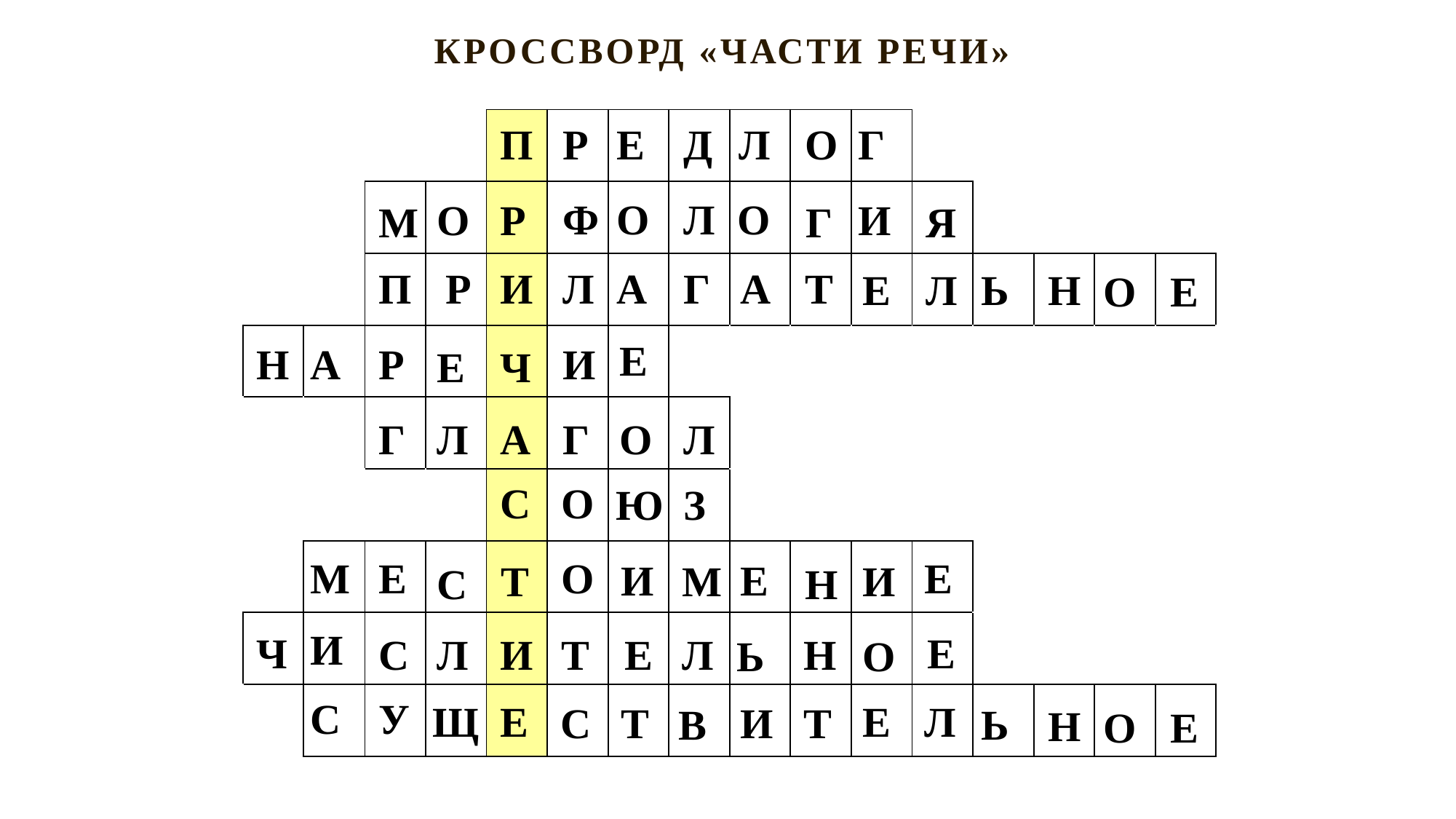

Кроссворд «Части речи»
|  |  |  |  |  |  |  |  |  |  |  |  |  |  |  |  |
| --- | --- | --- | --- | --- | --- | --- | --- | --- | --- | --- | --- | --- | --- | --- | --- |
|  |  |  |  |  |  |  |  |  |  |  |  |  |  |  |  |
|  |  |  |  |  |  |  |  |  |  |  |  |  |  |  |  |
|  |  |  |  |  |  |  |  |  |  |  |  |  |  |  |  |
|  |  |  |  |  |  |  |  |  |  |  |  |  |  |  |  |
|  |  |  |  |  |  |  |  |  |  |  |  |  |  |  |  |
|  |  |  |  |  |  |  |  |  |  |  |  |  |  |  |  |
|  |  |  |  |  |  |  |  |  |  |  |  |  |  |  |  |
|  |  |  |  |  |  |  |  |  |  |  |  |  |  |  |  |
П
Р
Е
Д
Л
О
Г
Ф
О
Л
О
О
Р
И
М
Г
Я
П
Р
И
Л
А
Г
А
Т
Е
Л
Ь
Н
О
Е
Е
Н
А
Р
И
Е
Ч
Г
Л
Л
А
Г
О
С
О
Ю
З
М
Е
О
Е
И
Е
Т
М
И
С
Н
И
Ч
Е
С
Л
Т
Е
Н
И
Л
Ь
О
С
У
Щ
Е
Е
Л
С
Т
И
Т
В
Ь
Н
О
Е